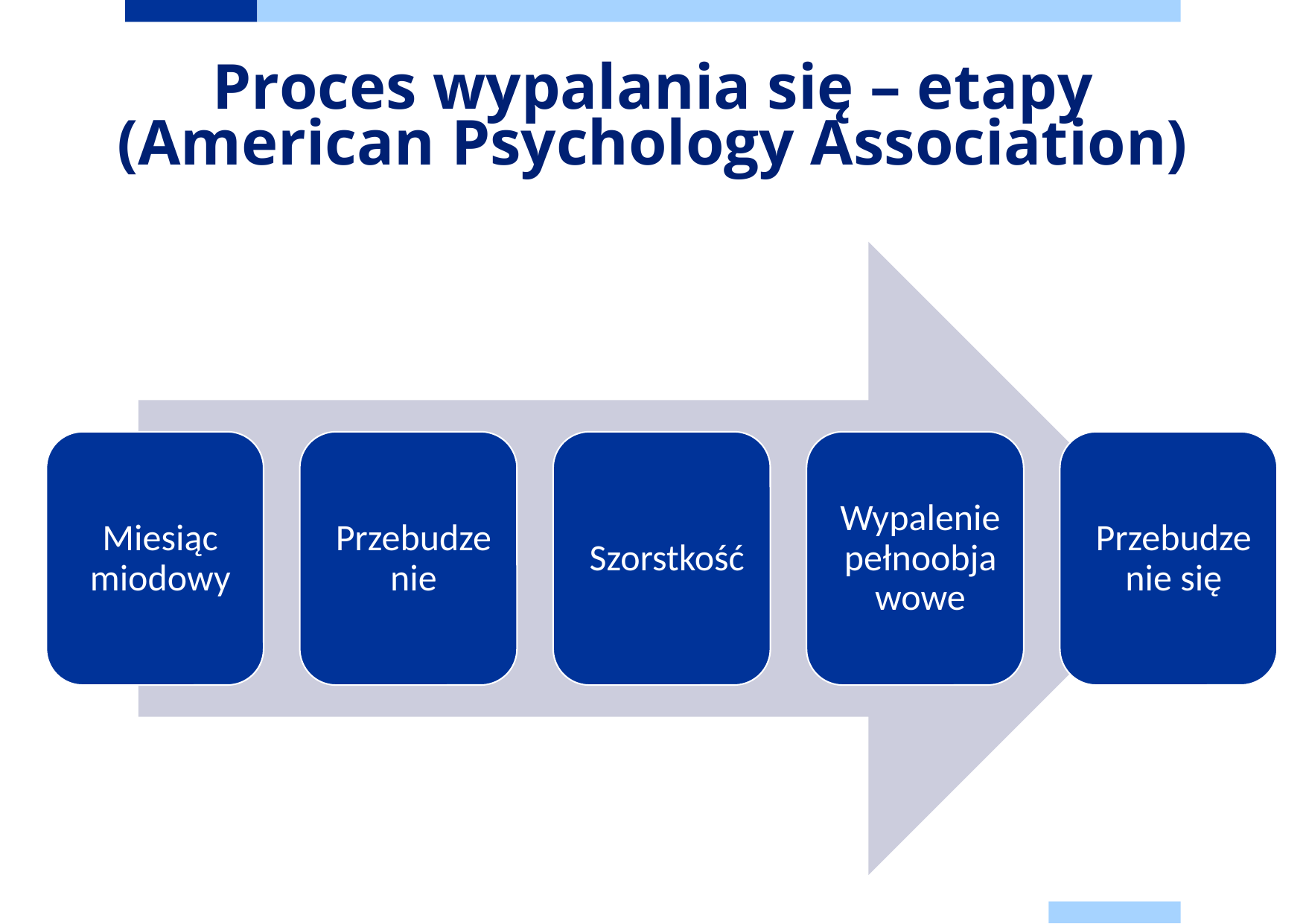

# Proces wypalania się – etapy (American Psychology Association)
Miesiąc miodowy
Przebudzenie
Szorstkość
Wypalenie pełnoobjawowe
Przebudzenie się